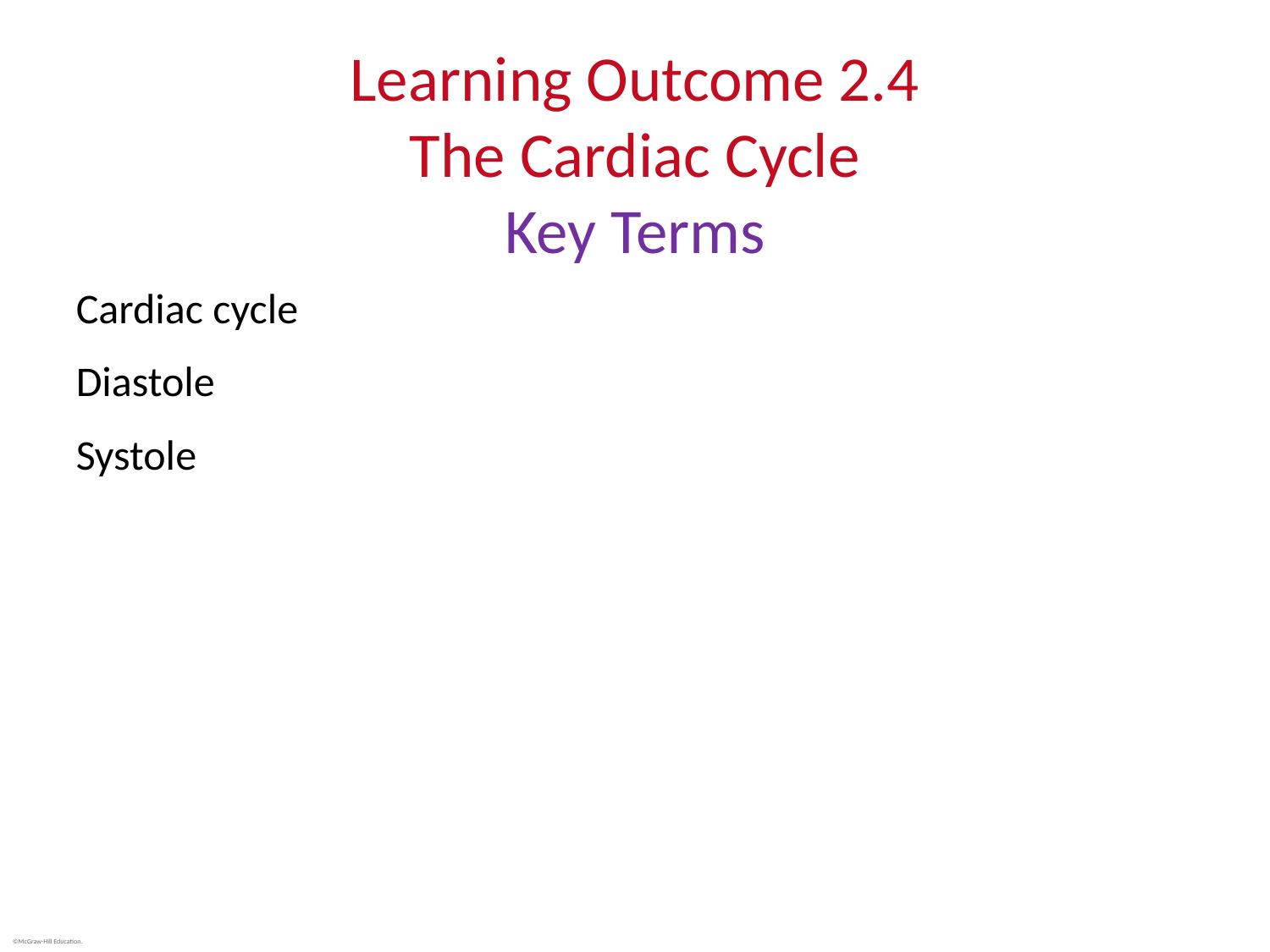

# Learning Outcome 2.4 The Cardiac Cycle Key Terms
Cardiac cycle
Diastole
Systole